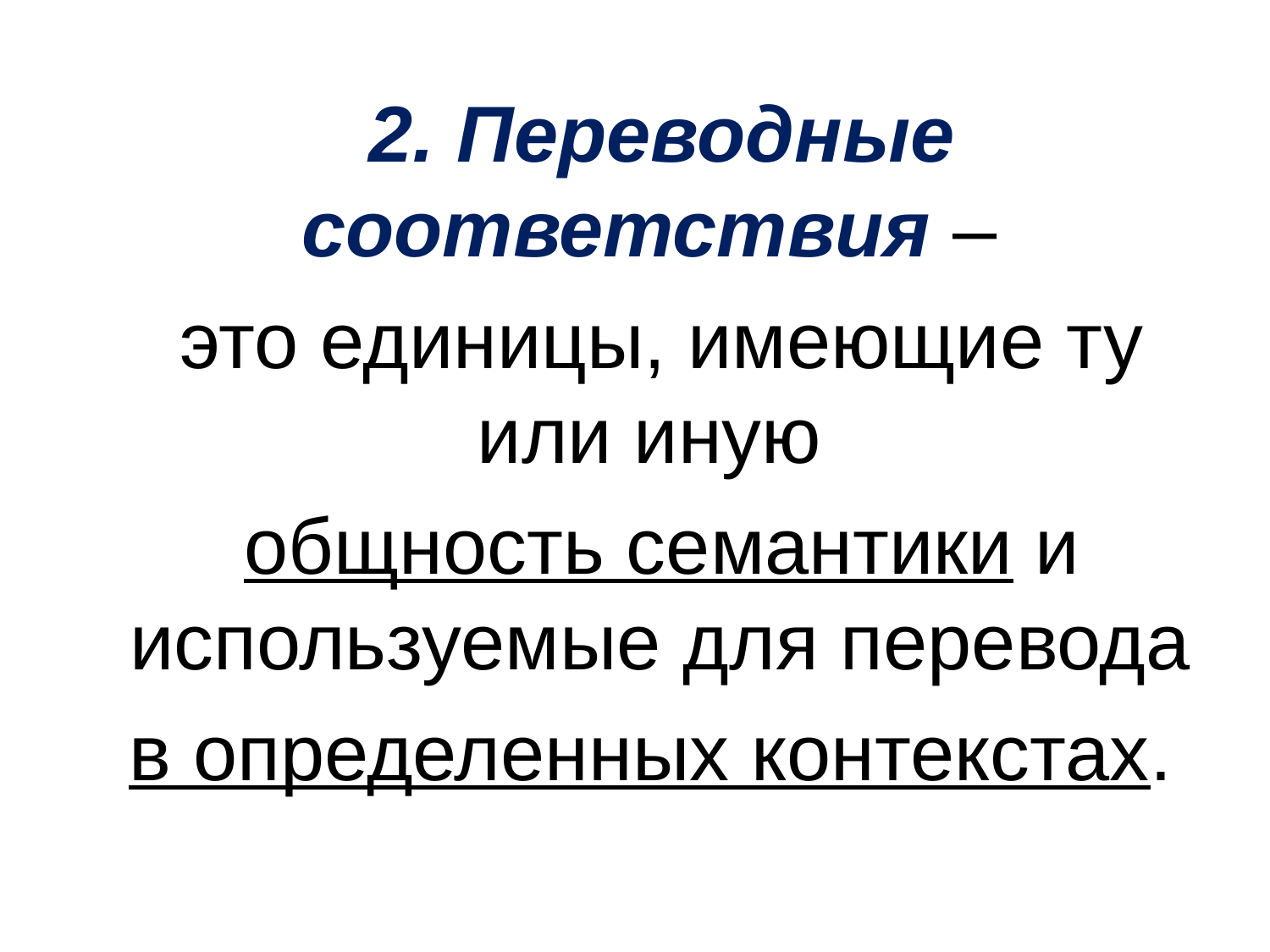

2. Переводные соответствия –
это единицы, имеющие ту или иную
общность семантики и используемые для перевода
в определенных контекстах.